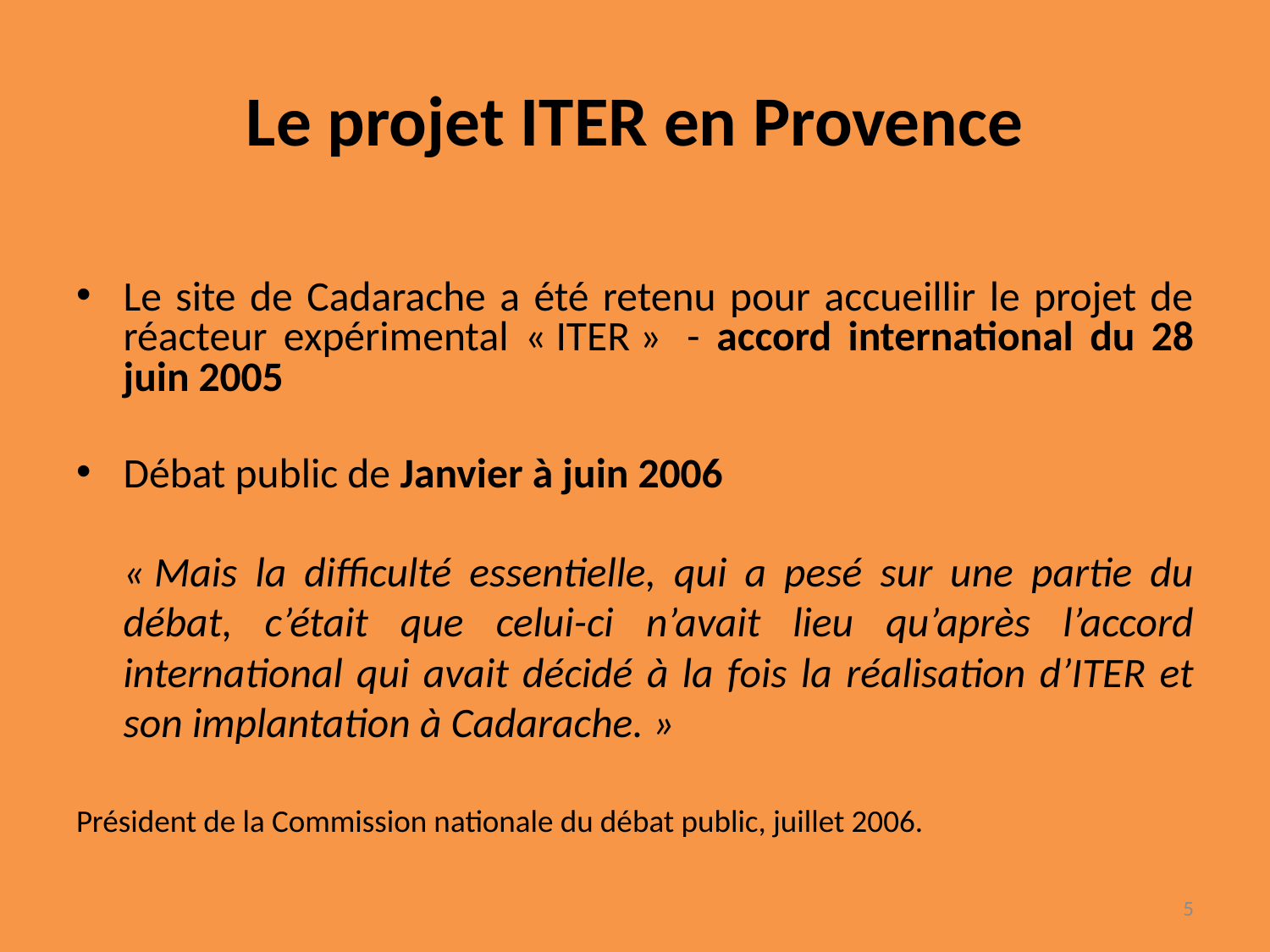

# Le projet ITER en Provence

Le site de Cadarache a été retenu pour accueillir le projet de réacteur expérimental « ITER »  - accord international du 28 juin 2005

Débat public de Janvier à juin 2006

	« Mais la difficulté essentielle, qui a pesé sur une partie du débat, c’était que celui-ci n’avait lieu qu’après l’accord international qui avait décidé à la fois la réalisation d’ITER et son implantation à Cadarache. »

Président de la Commission nationale du débat public, juillet 2006.
5